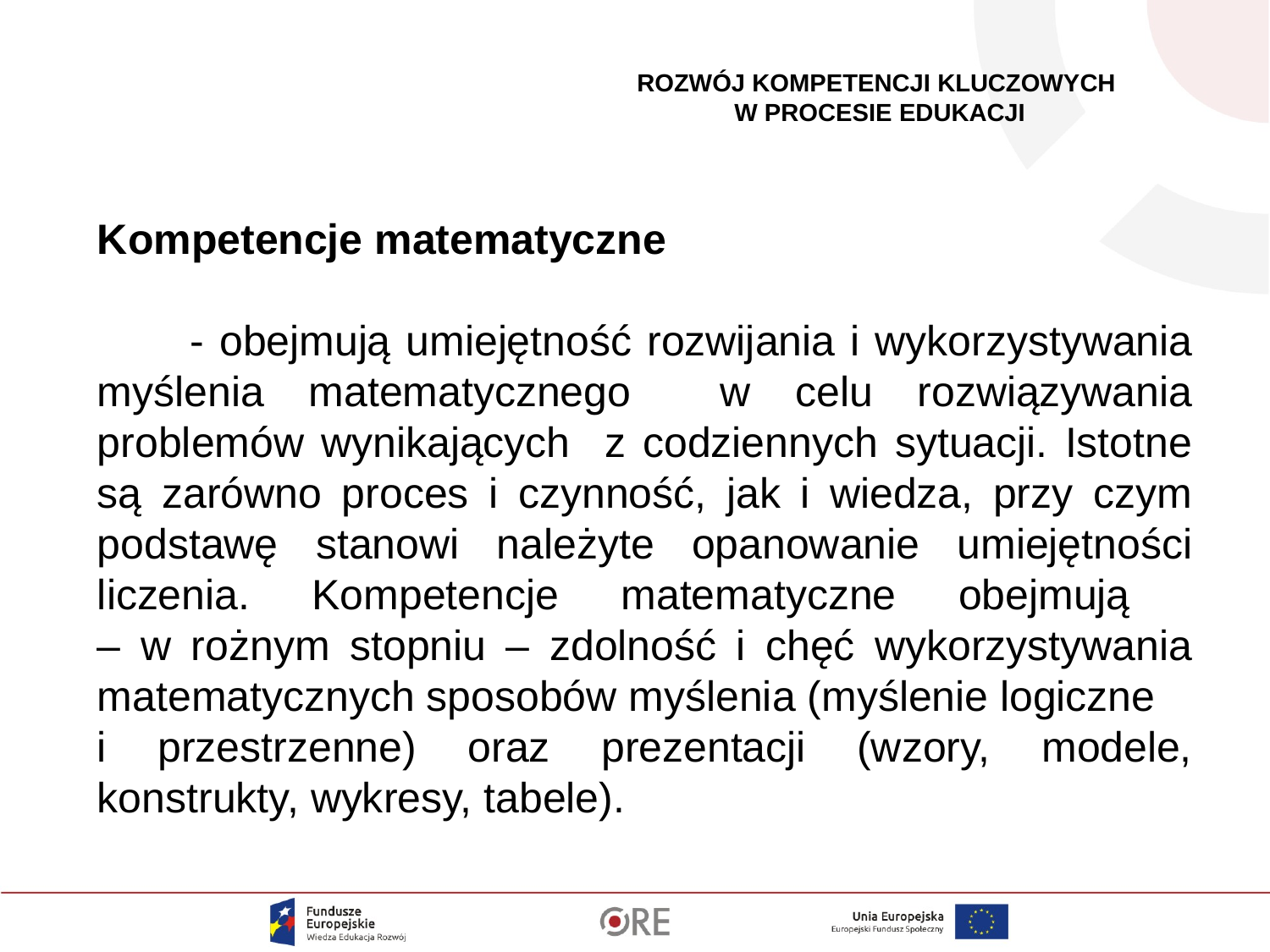

ROZWÓJ KOMPETENCJI KLUCZOWYCH
W PROCESIE EDUKACJI
Kompetencje matematyczne

      - obejmują umiejętność rozwijania i wykorzystywania myślenia matematycznego  w celu rozwiązywania problemów wynikających  z codziennych sytuacji. Istotne są zarówno proces i czynność, jak i wiedza, przy czym podstawę stanowi należyte opanowanie umiejętności liczenia. Kompetencje matematyczne obejmują
– w rożnym stopniu – zdolność i chęć wykorzystywania matematycznych sposobów myślenia (myślenie logiczne
i przestrzenne) oraz prezentacji (wzory, modele, konstrukty, wykresy, tabele).